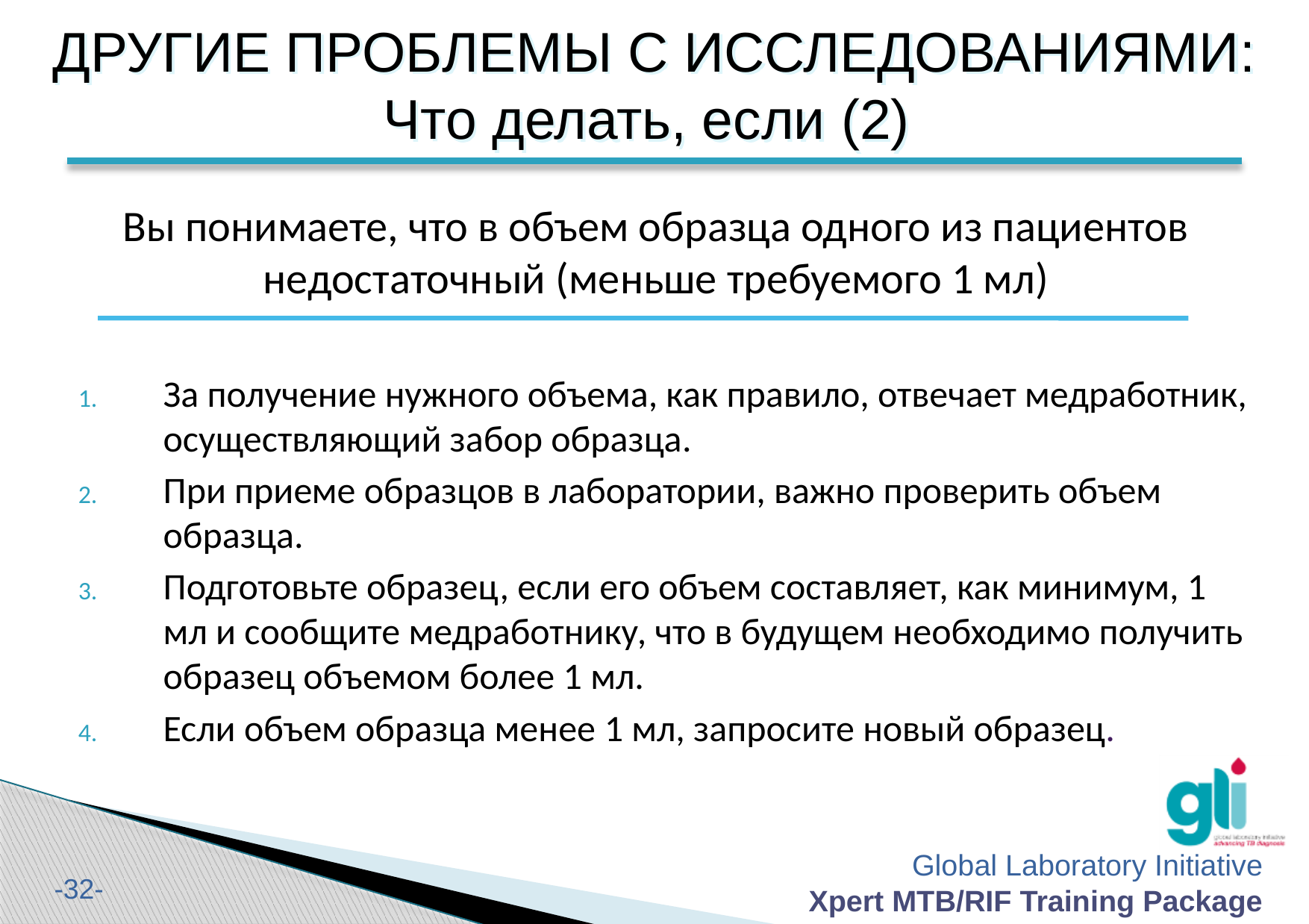

ДРУГИЕ ПРОБЛЕМЫ С ИССЛЕДОВАНИЯМИ: Что делать, если (2)
Вы понимаете, что в объем образца одного из пациентов недостаточный (меньше требуемого 1 мл)

За получение нужного объема, как правило, отвечает медработник, осуществляющий забор образца.
При приеме образцов в лаборатории, важно проверить объем образца.
Подготовьте образец, если его объем составляет, как минимум, 1 мл и сообщите медработнику, что в будущем необходимо получить образец объемом более 1 мл.
Если объем образца менее 1 мл, запросите новый образец.